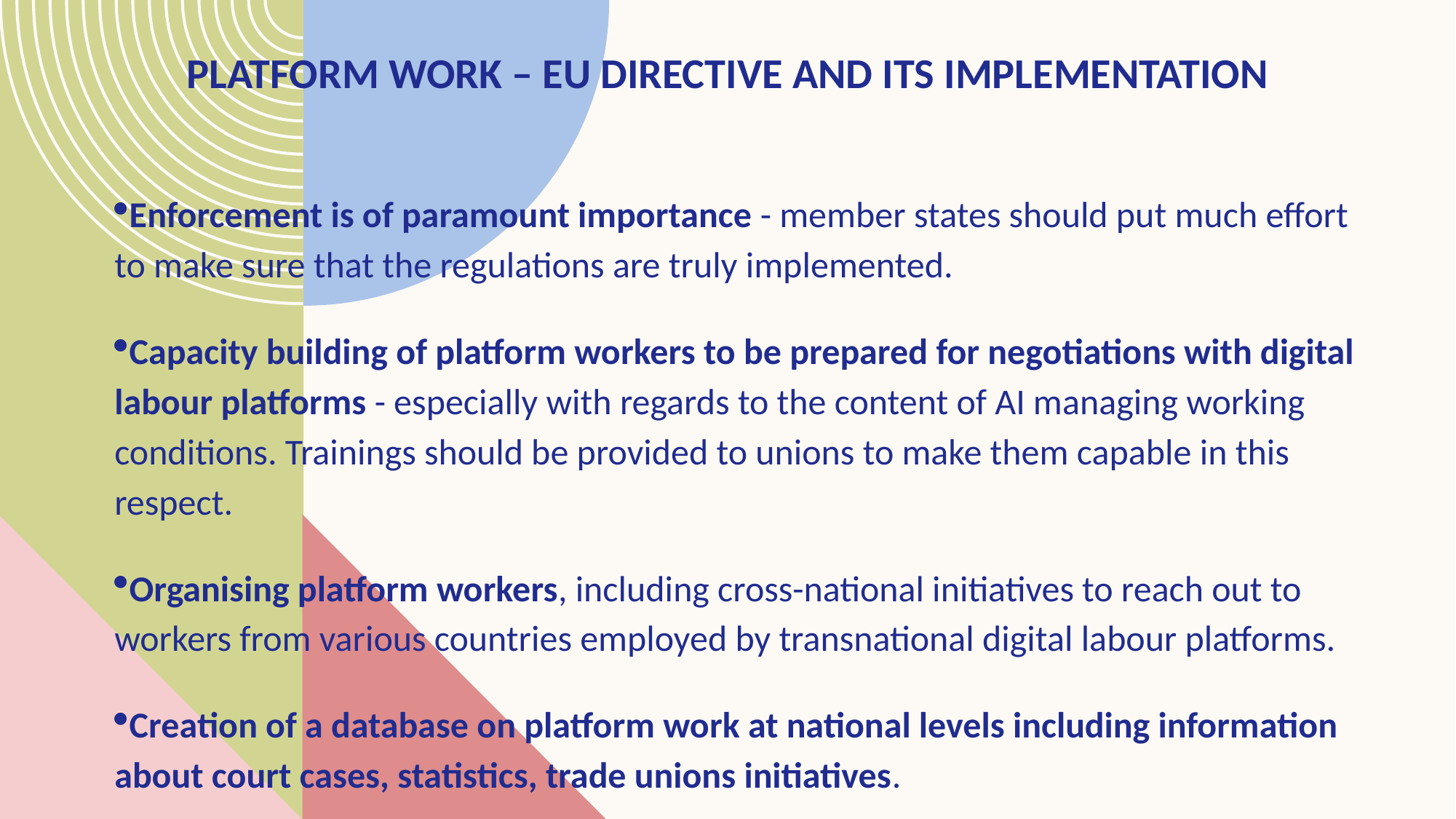

# Platform work – EU directive and its implementation
Enforcement is of paramount importance - member states should put much effort to make sure that the regulations are truly implemented.
Capacity building of platform workers to be prepared for negotiations with digital labour platforms - especially with regards to the content of AI managing working conditions. Trainings should be provided to unions to make them capable in this respect.
Organising platform workers, including cross-national initiatives to reach out to workers from various countries employed by transnational digital labour platforms.
Creation of a database on platform work at national levels including information about court cases, statistics, trade unions initiatives.